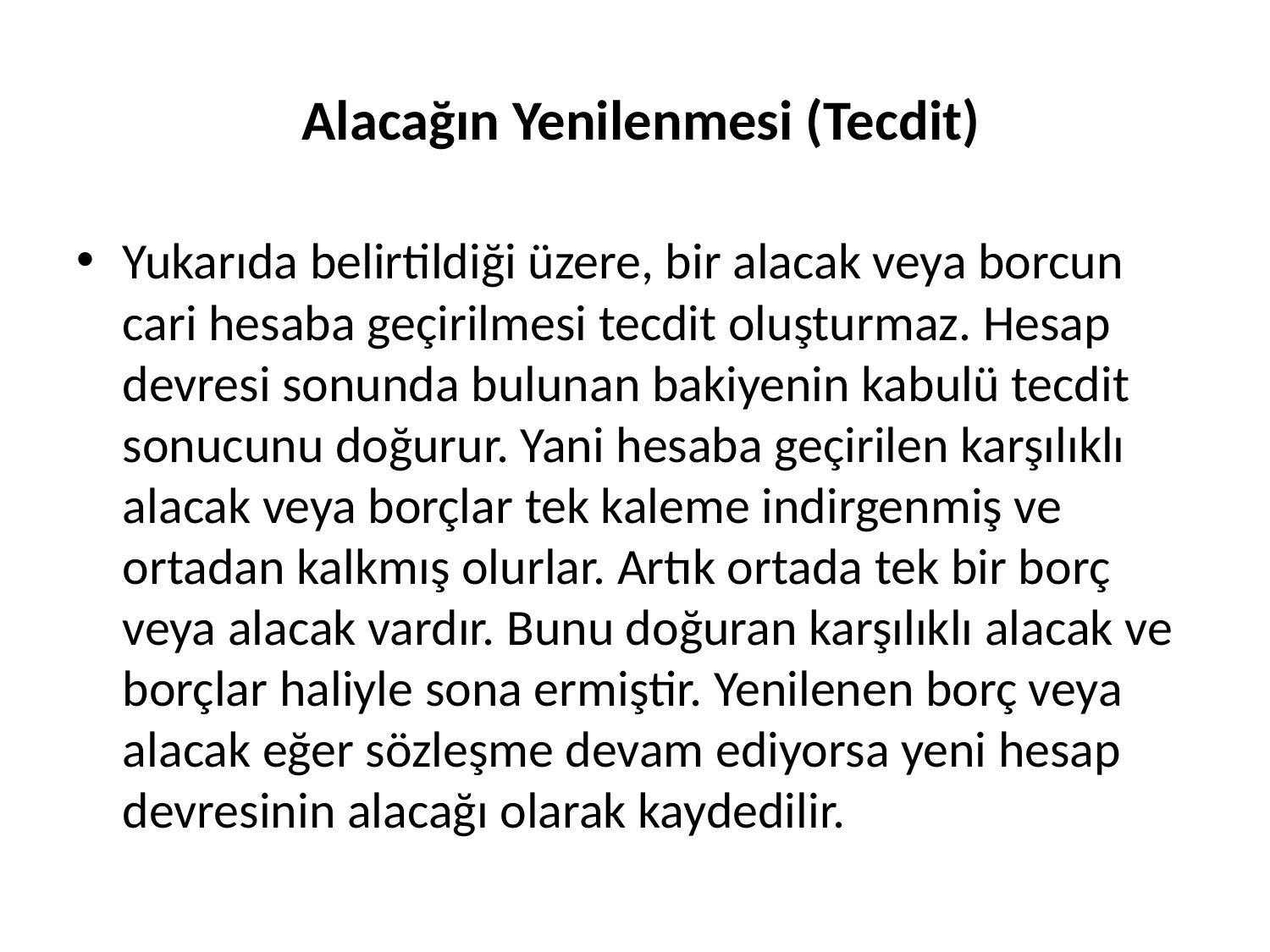

# Alacağın Yenilenmesi (Tecdit)
Yukarıda belirtildiği üzere, bir alacak veya borcun cari hesaba geçirilmesi tecdit oluşturmaz. Hesap devresi sonunda bulunan bakiyenin kabulü tecdit sonucunu doğurur. Yani hesaba geçirilen karşılıklı alacak veya borçlar tek kaleme indirgenmiş ve ortadan kalkmış olurlar. Artık ortada tek bir borç veya alacak vardır. Bunu doğuran karşılıklı alacak ve borçlar haliyle sona ermiştir. Yenilenen borç veya alacak eğer sözleşme devam ediyorsa yeni hesap devresinin alacağı olarak kaydedilir.